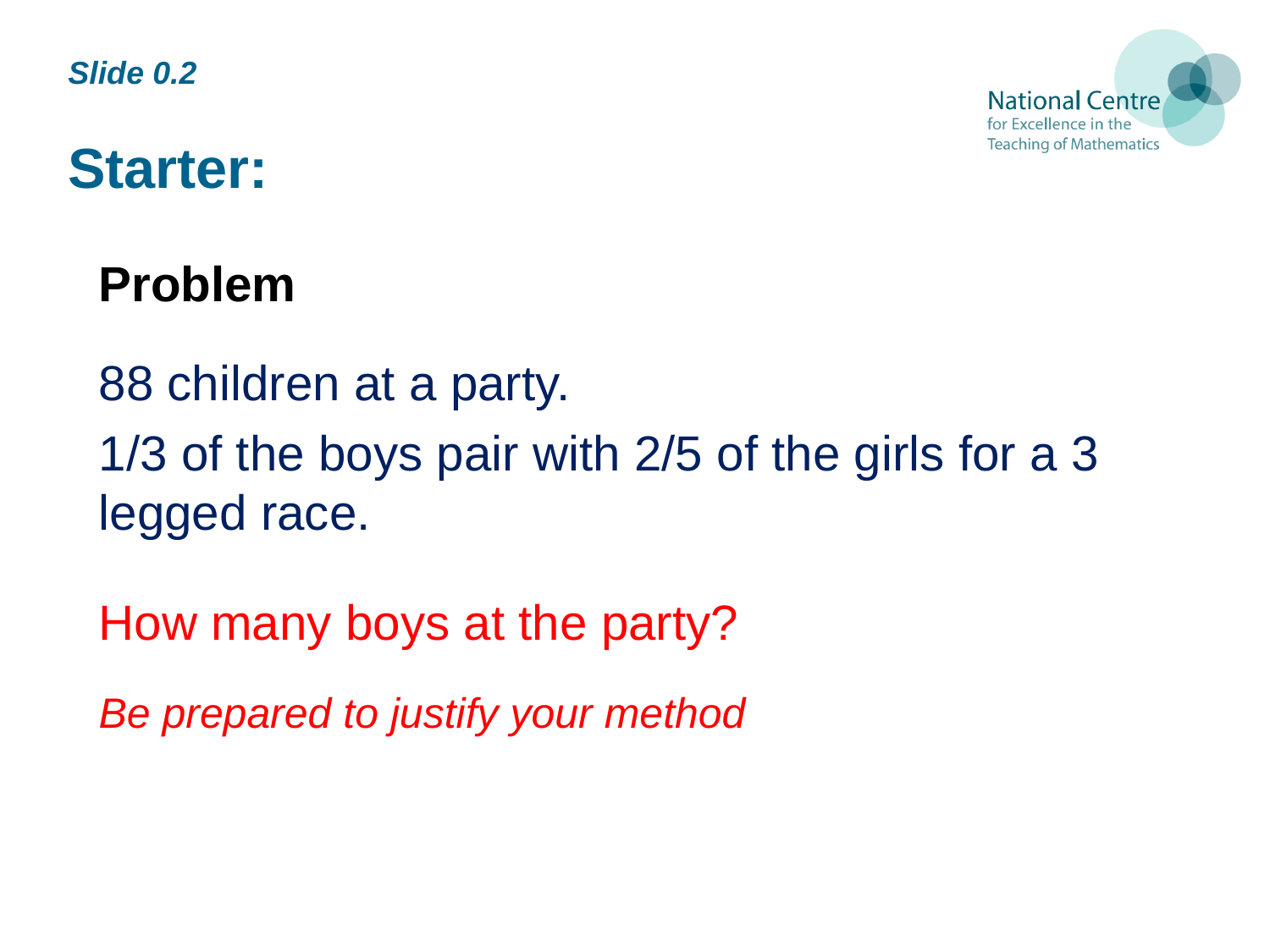

Slide 0.2
# Starter:
Problem
88 children at a party.
1/3 of the boys pair with 2/5 of the girls for a 3 legged race.

How many boys at the party?
Be prepared to justify your method